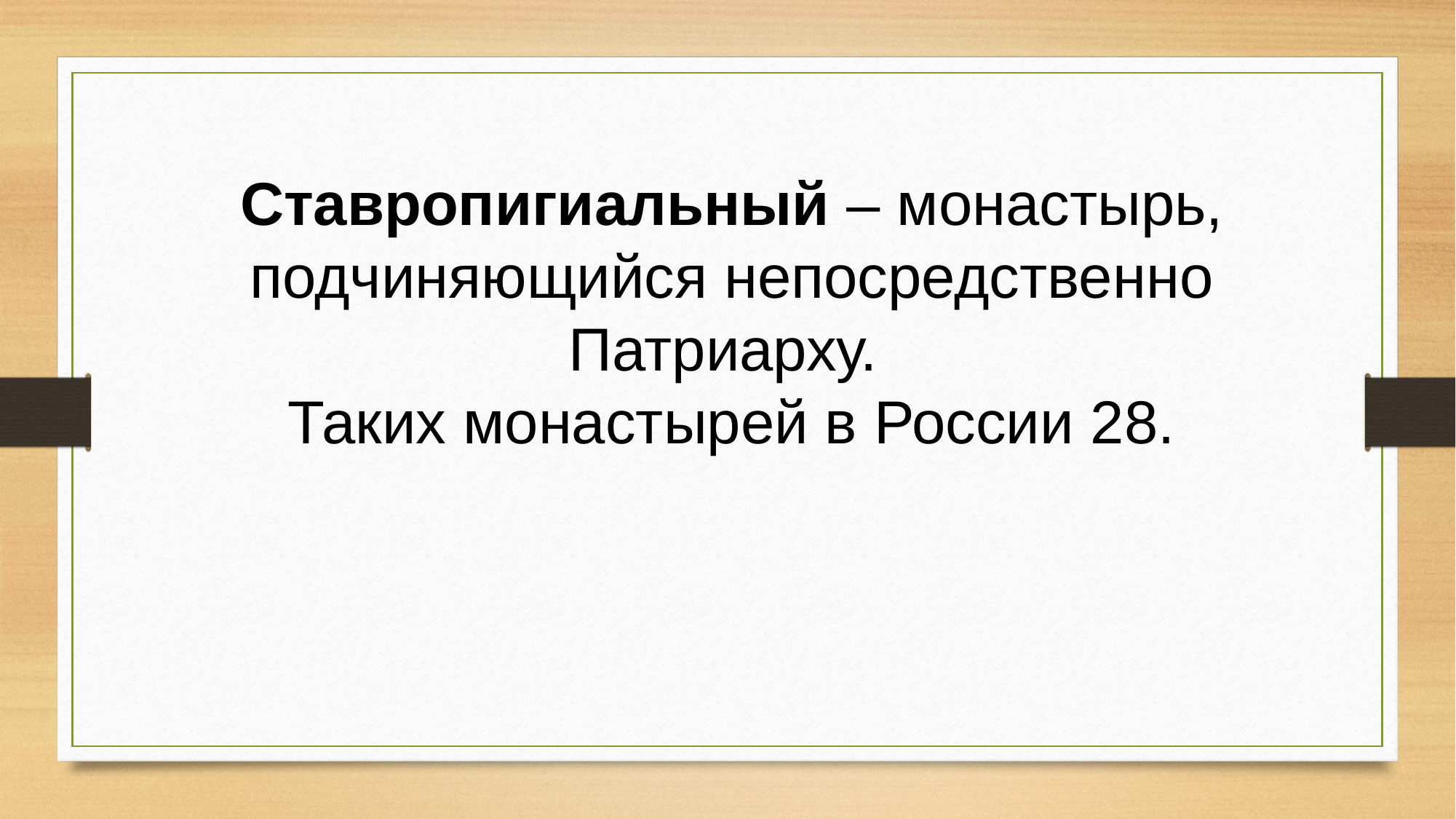

Ставропигиальный – монастырь, подчиняющийся непосредственно Патриарху.
Таких монастырей в России 28.